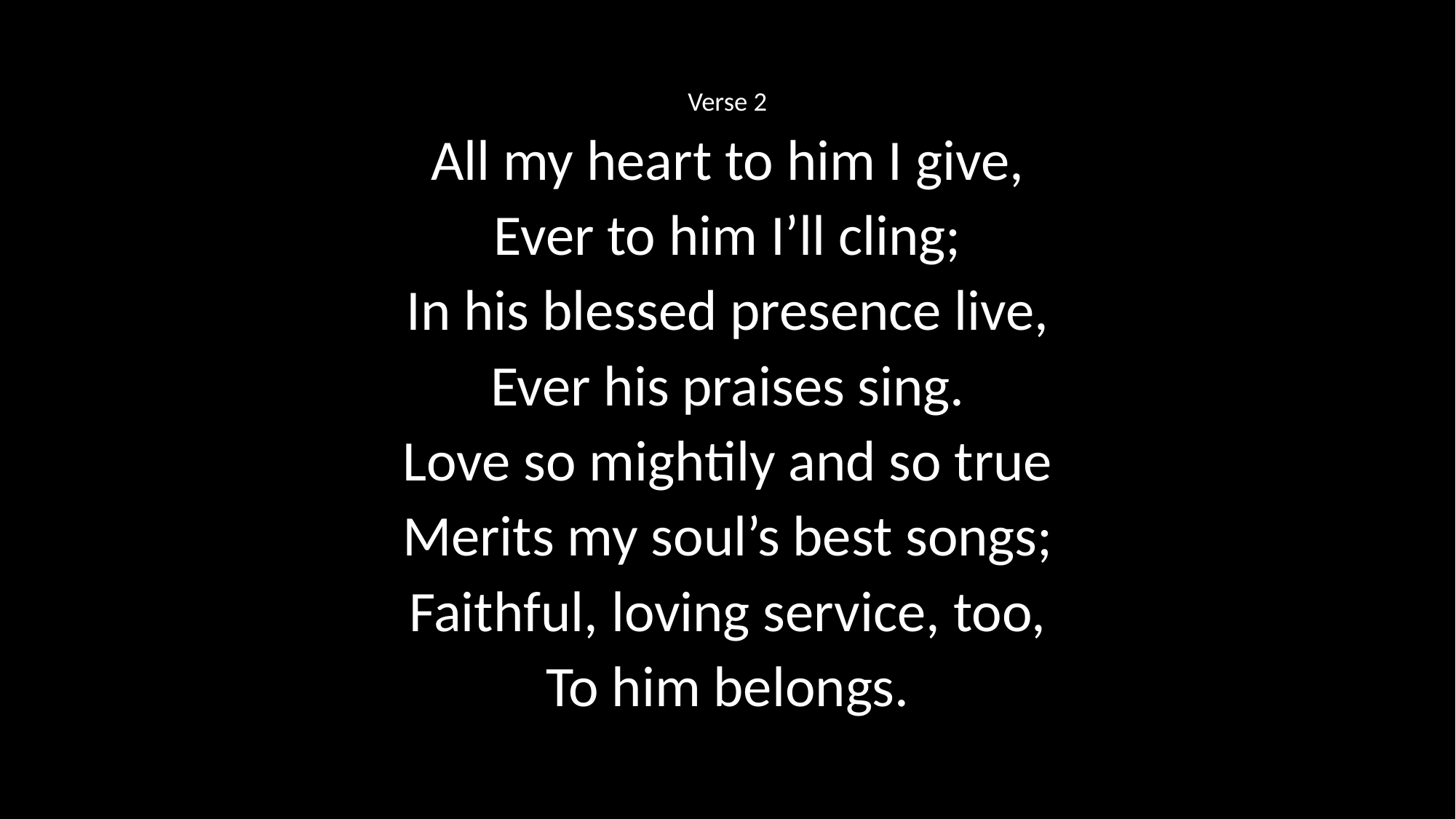

Verse 2
All my heart to him I give,
Ever to him I’ll cling;
In his blessed presence live,
Ever his praises sing.
Love so mightily and so true
Merits my soul’s best songs;
Faithful, loving service, too,
To him belongs.